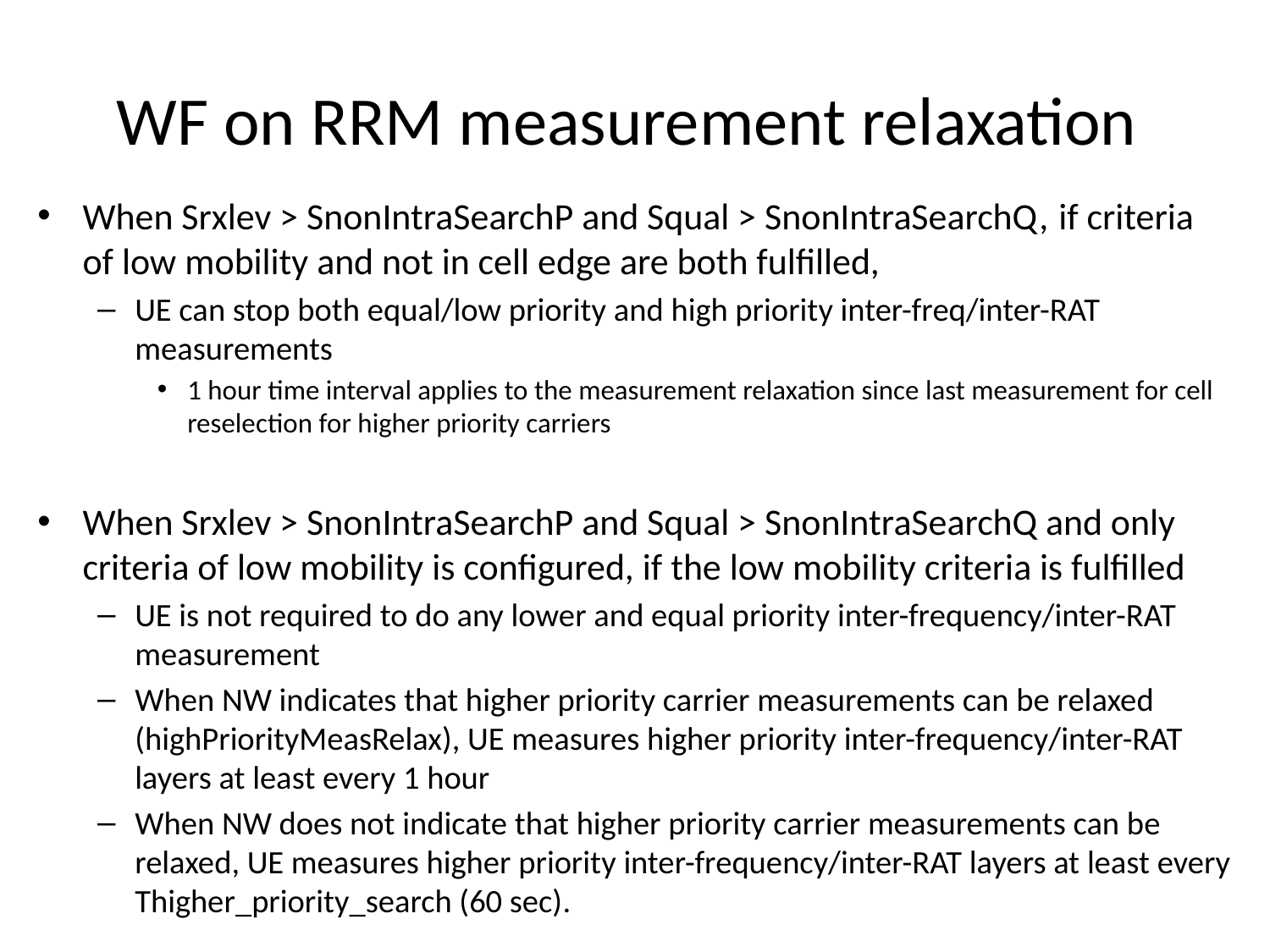

# WF on RRM measurement relaxation
When Srxlev > SnonIntraSearchP and Squal > SnonIntraSearchQ, if criteria of low mobility and not in cell edge are both fulfilled,
UE can stop both equal/low priority and high priority inter-freq/inter-RAT measurements
1 hour time interval applies to the measurement relaxation since last measurement for cell reselection for higher priority carriers

When Srxlev > SnonIntraSearchP and Squal > SnonIntraSearchQ and only criteria of low mobility is configured, if the low mobility criteria is fulfilled
UE is not required to do any lower and equal priority inter-frequency/inter-RAT measurement
When NW indicates that higher priority carrier measurements can be relaxed (highPriorityMeasRelax), UE measures higher priority inter-frequency/inter-RAT layers at least every 1 hour
When NW does not indicate that higher priority carrier measurements can be relaxed, UE measures higher priority inter-frequency/inter-RAT layers at least every Thigher_priority_search (60 sec).